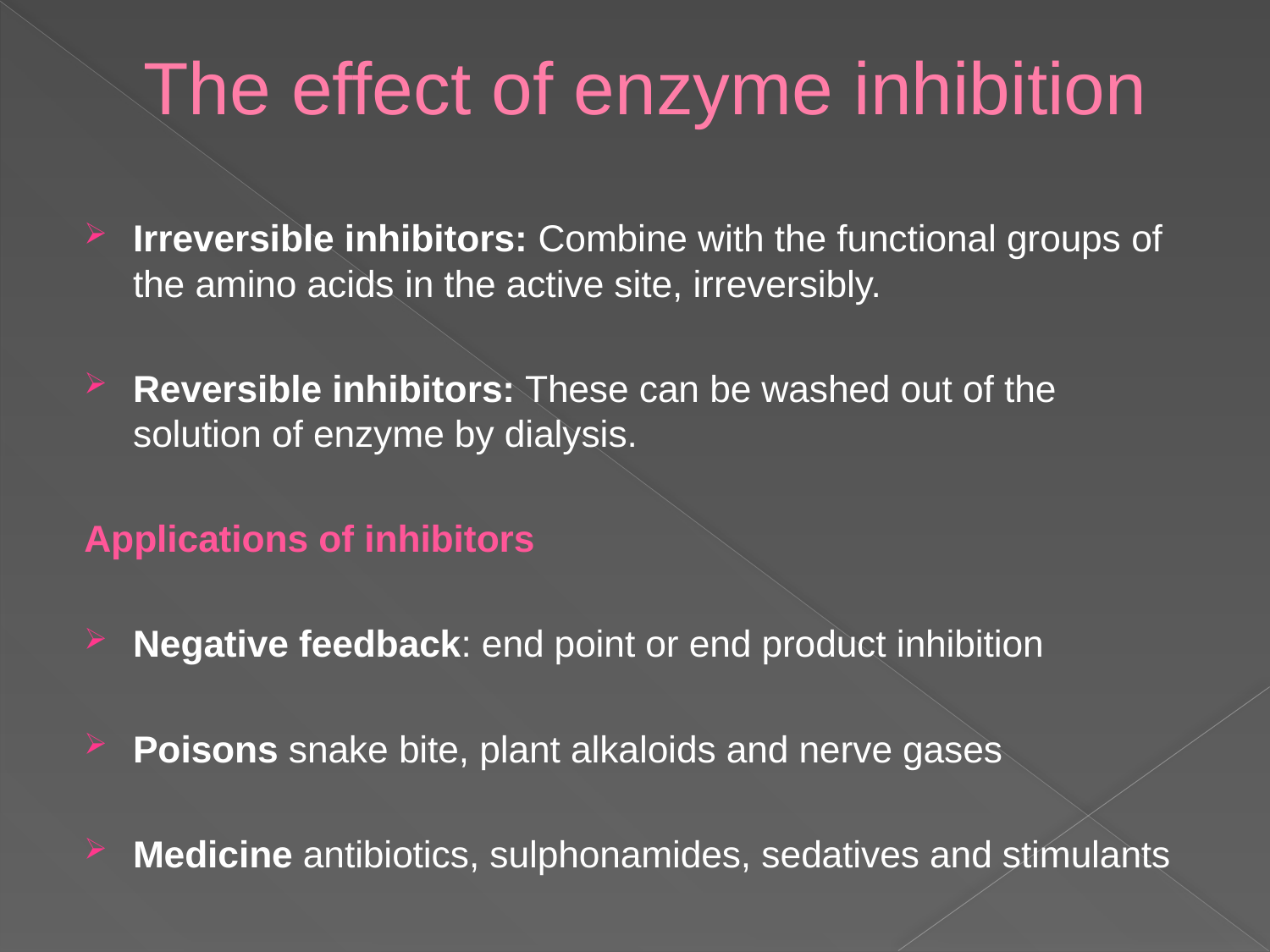

# The effect of enzyme inhibition
Irreversible inhibitors: Combine with the functional groups of the amino acids in the active site, irreversibly.

Reversible inhibitors: These can be washed out of the solution of enzyme by dialysis.

Applications of inhibitors

Negative feedback: end point or end product inhibition

Poisons snake bite, plant alkaloids and nerve gases

Medicine antibiotics, sulphonamides, sedatives and stimulants